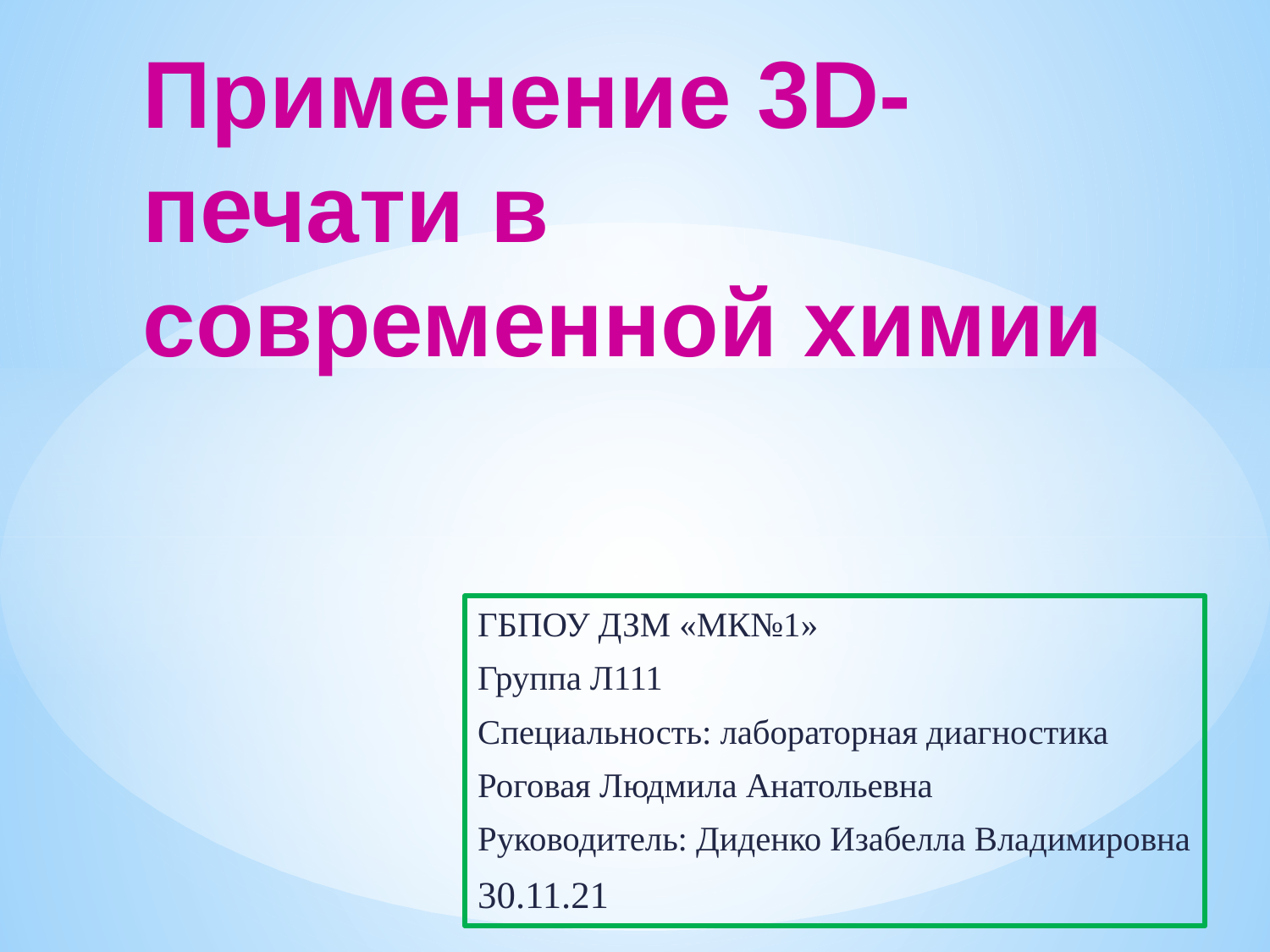

# Применение 3D-печати в современной химии
ГБПОУ ДЗМ «МК№1»
Группа Л111
Специальность: лабораторная диагностика
Роговая Людмила Анатольевна
Руководитель: Диденко Изабелла Владимировна
30.11.21